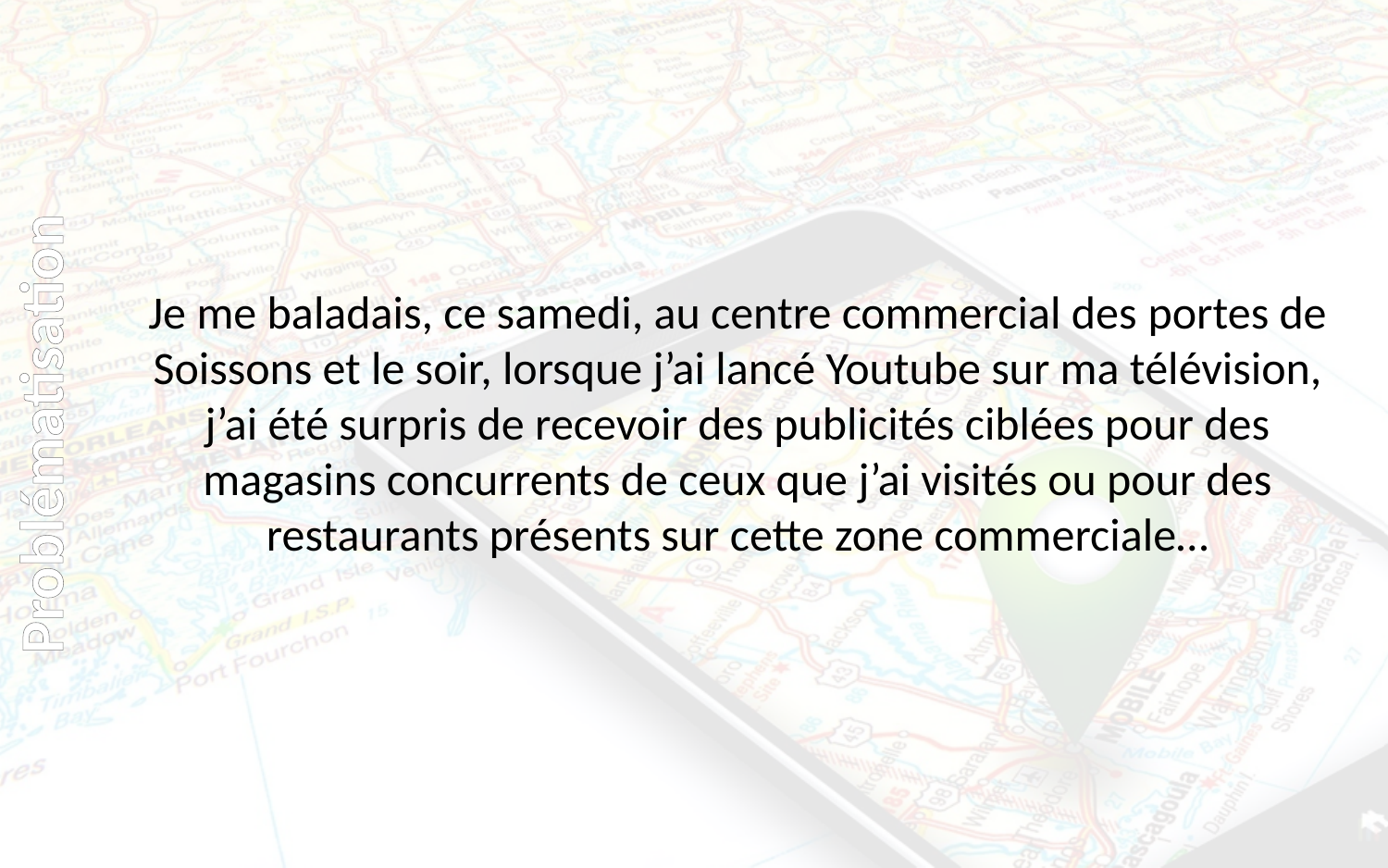

Je me baladais, ce samedi, au centre commercial des portes de Soissons et le soir, lorsque j’ai lancé Youtube sur ma télévision, j’ai été surpris de recevoir des publicités ciblées pour des magasins concurrents de ceux que j’ai visités ou pour des restaurants présents sur cette zone commerciale…
Problématisation